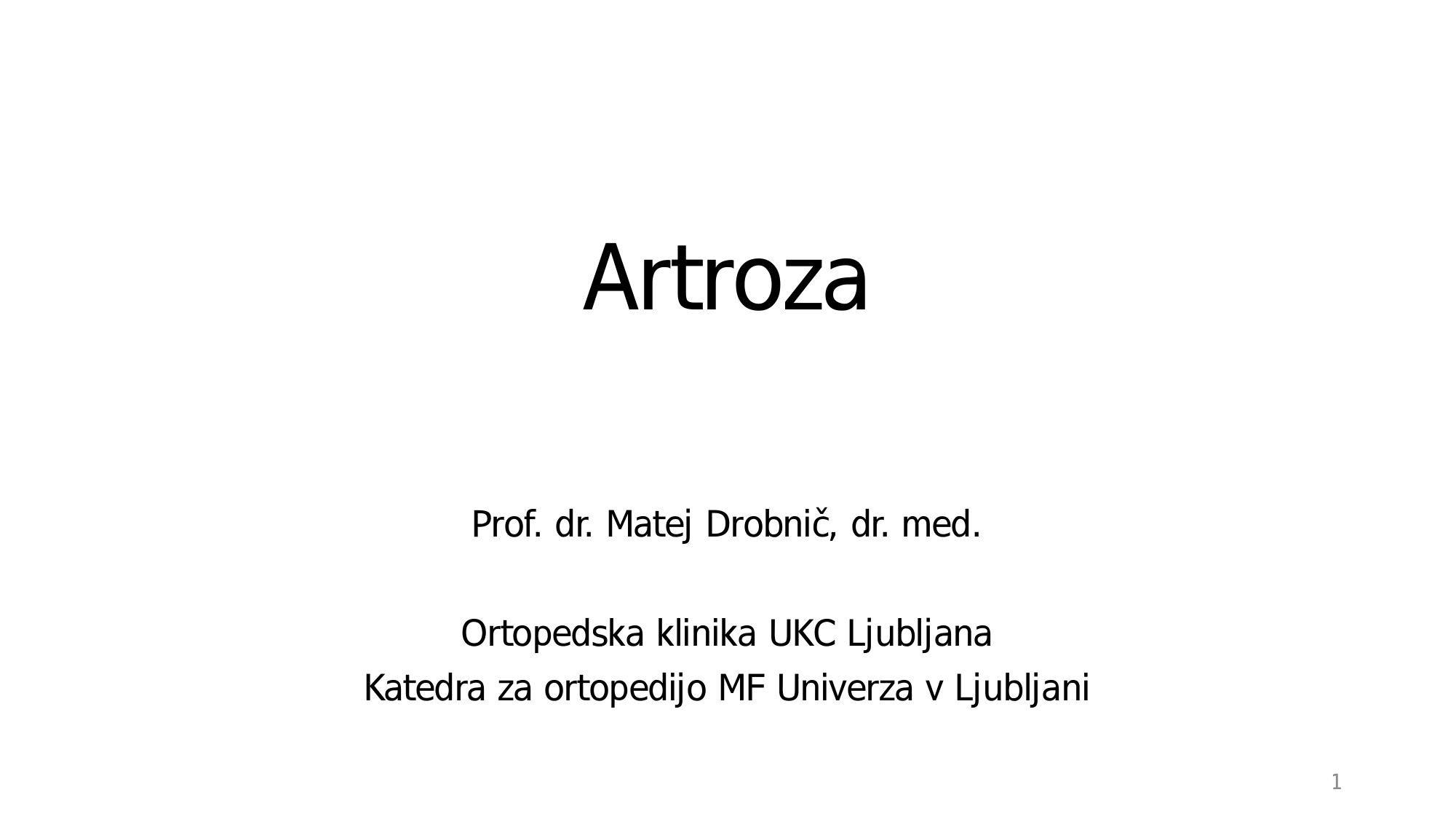

# Artroza
Prof. dr. Matej Drobnič, dr. med.

Ortopedska klinika UKC Ljubljana
Katedra za ortopedijo MF Univerza v Ljubljani
1